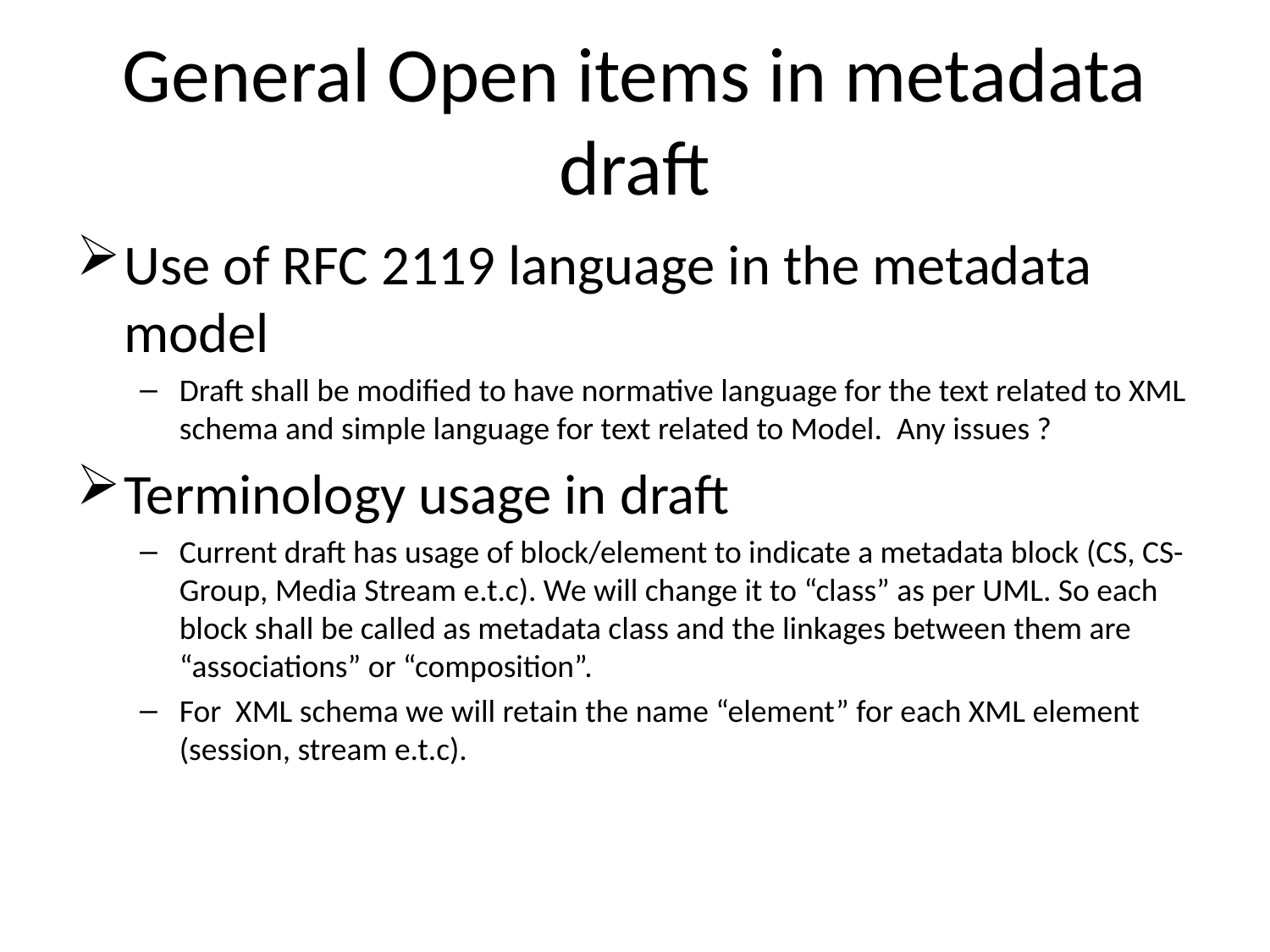

# General Open items in metadata draft
Use of RFC 2119 language in the metadata model
Draft shall be modified to have normative language for the text related to XML schema and simple language for text related to Model.  Any issues ?
Terminology usage in draft
Current draft has usage of block/element to indicate a metadata block (CS, CS-Group, Media Stream e.t.c). We will change it to “class” as per UML. So each block shall be called as metadata class and the linkages between them are “associations” or “composition”.
For  XML schema we will retain the name “element” for each XML element (session, stream e.t.c).